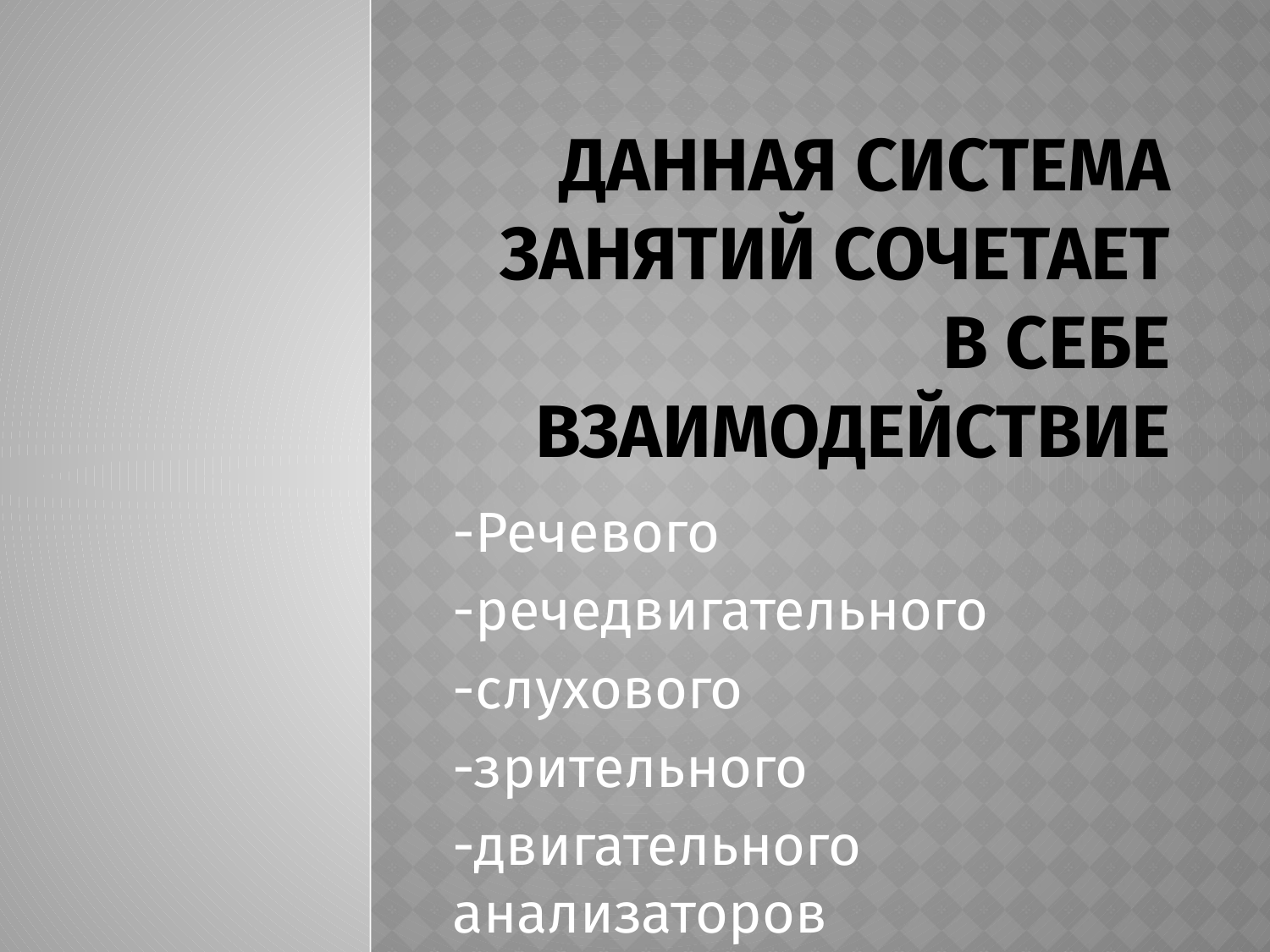

# Данная система занятий сочетает в себе взаимодействие
-Речевого
-речедвигательного
-слухового
-зрительного
-двигательного     анализаторов